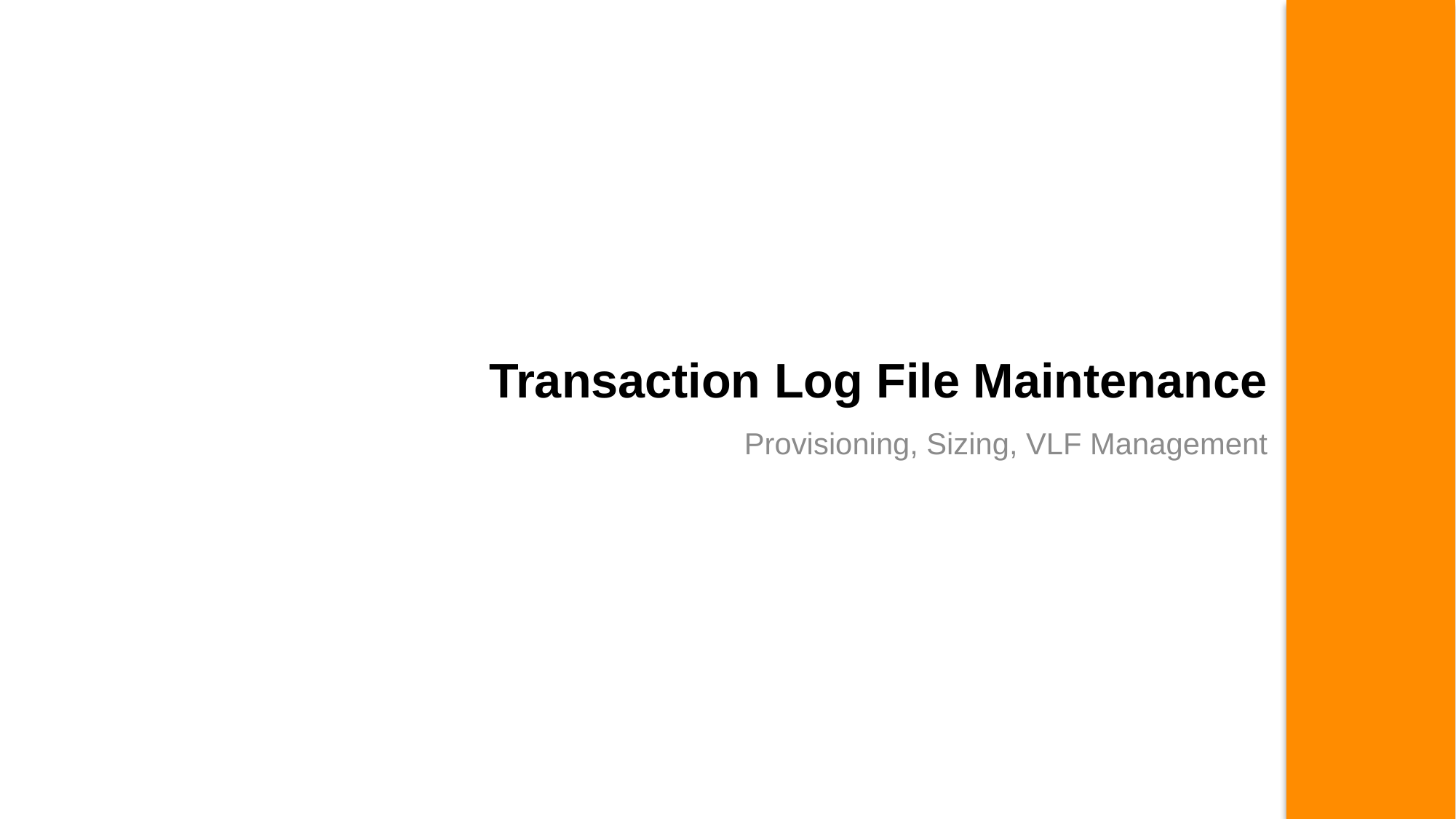

# Transaction Log File Maintenance
Provisioning, Sizing, VLF Management